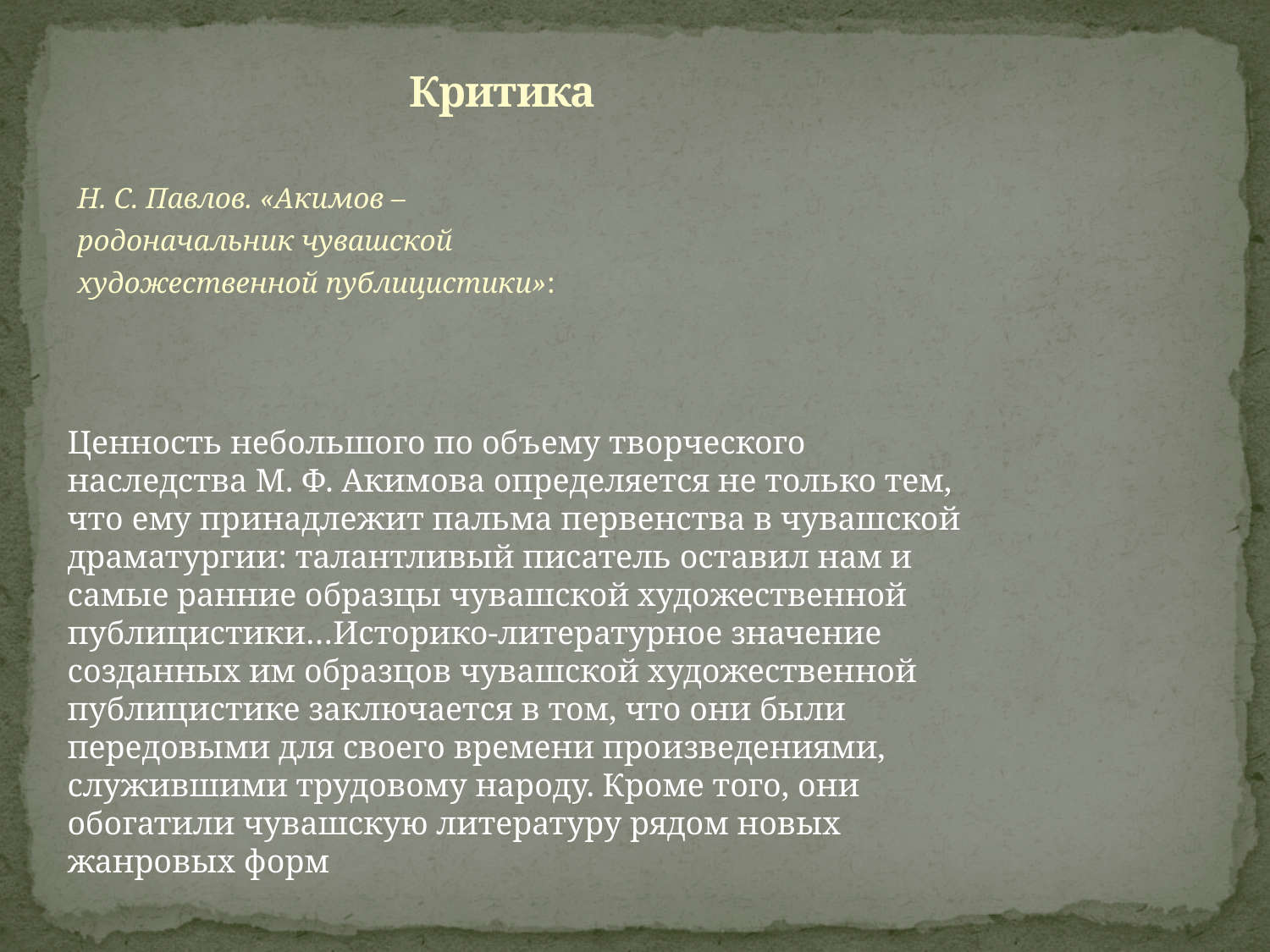

# Критика
Н. С. Павлов. «Акимов – родоначальник чувашской художественной публицистики»:
Ценность небольшого по объему творческого наследства М. Ф. Акимова определяется не только тем, что ему принадлежит пальма первенства в чувашской драматургии: талантливый писатель оставил нам и самые ранние образцы чувашской художественной публицистики…Историко-литературное значение созданных им образцов чувашской художественной публицистике заключается в том, что они были передовыми для своего времени произведениями, служившими трудовому народу. Кроме того, они обогатили чувашскую литературу рядом новых жанровых форм